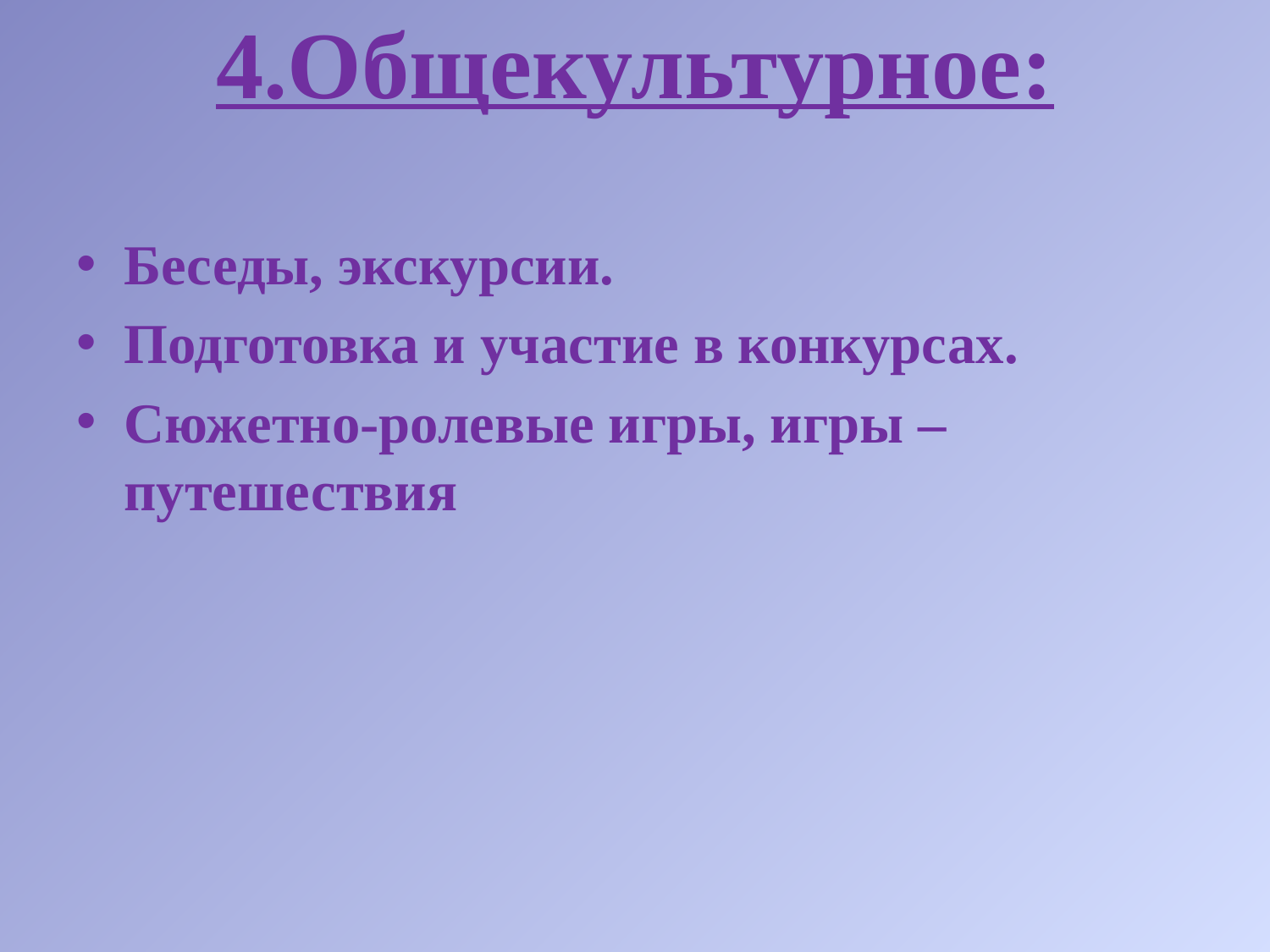

# 4.Общекультурное:
Беседы, экскурсии.
Подготовка и участие в конкурсах.
Сюжетно-ролевые игры, игры – путешествия